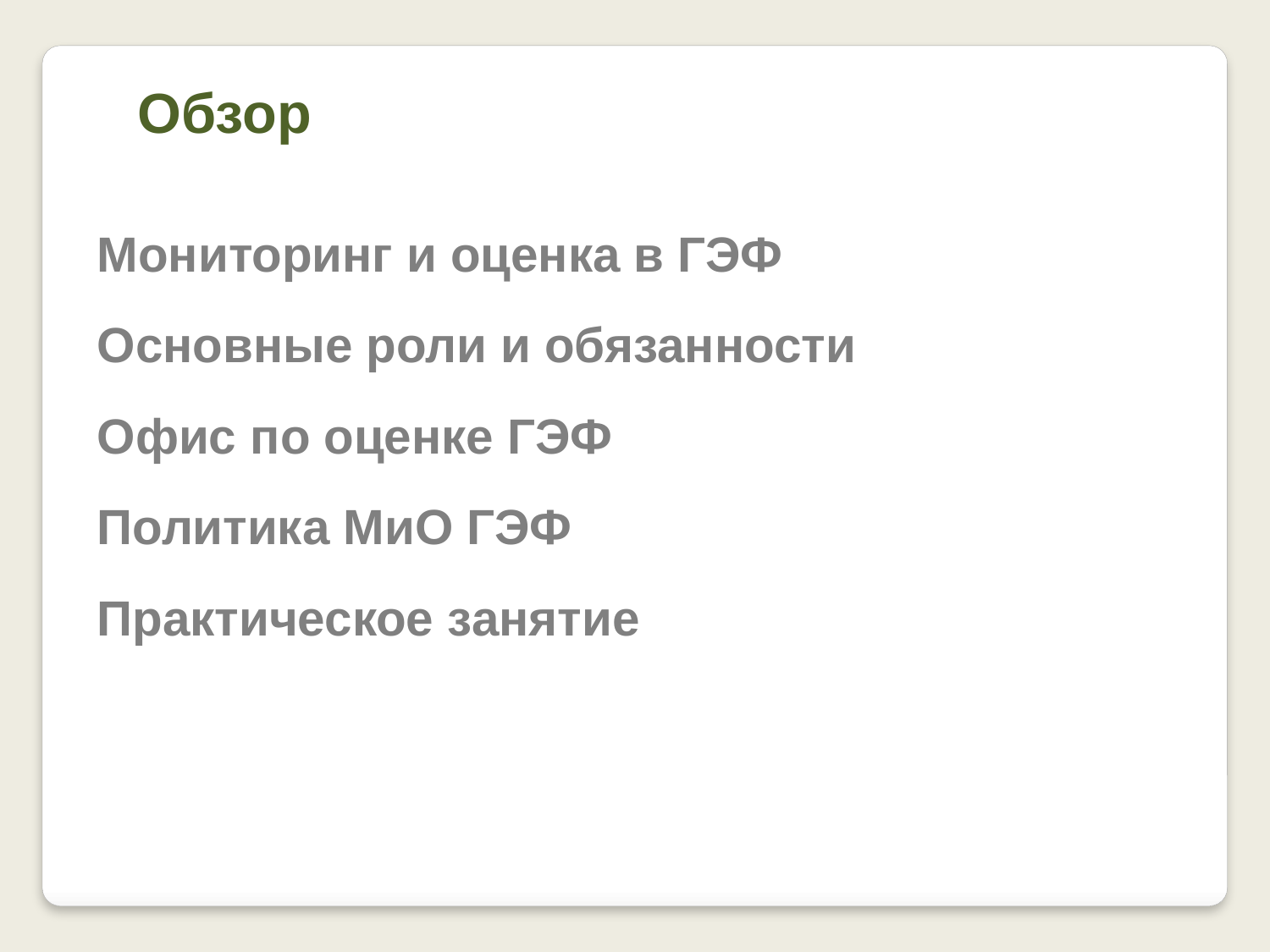

Обзор
Мониторинг и оценка в ГЭФ
Основные роли и обязанности
Офис по оценке ГЭФ
Политика МиО ГЭФ
Практическое занятие